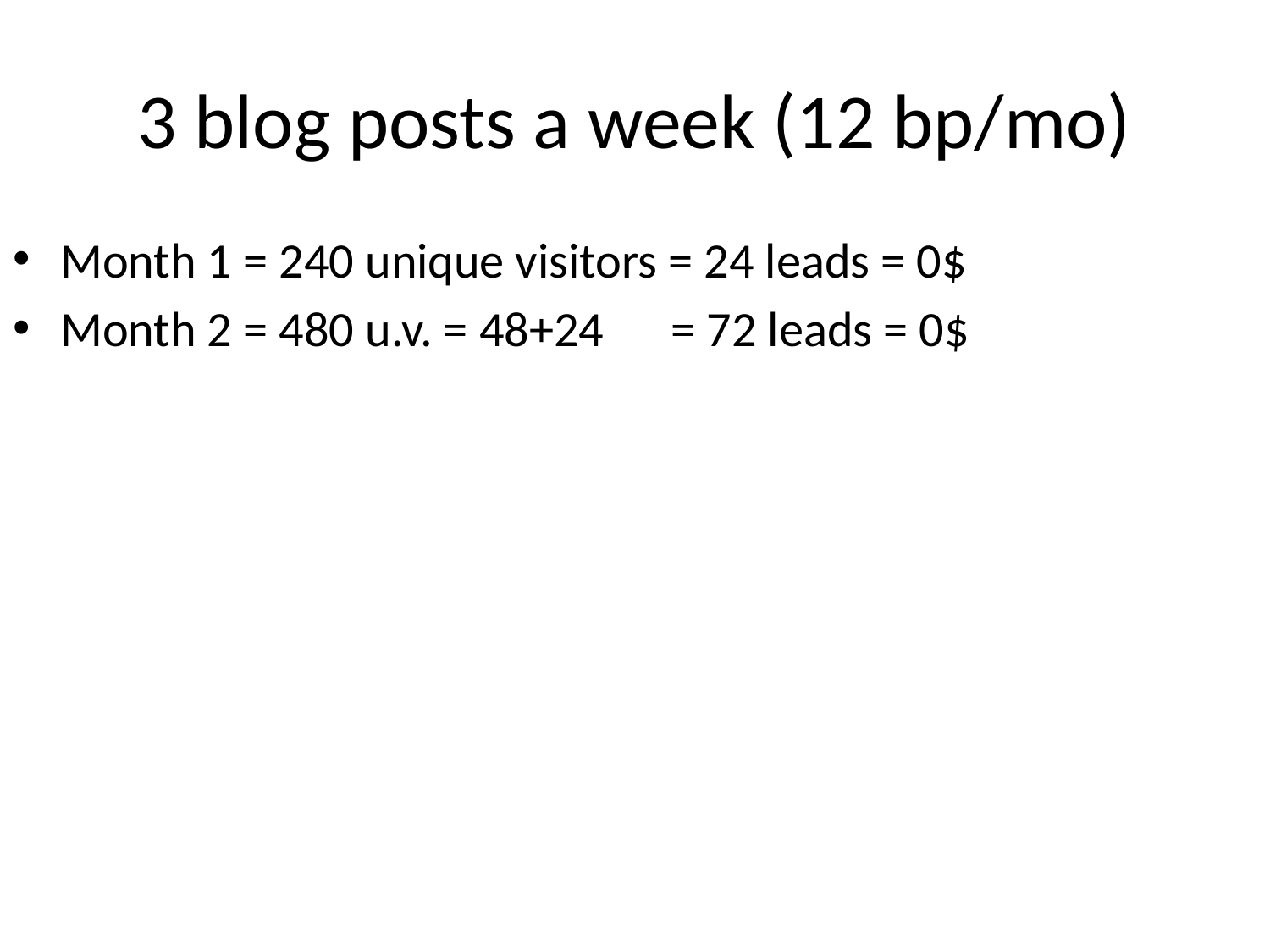

# 3 blog posts a week (12 bp/mo)
Month 1 = 240 unique visitors = 24 leads = 0$
Month 2 = 480 u.v. = 48+24      = 72 leads = 0$